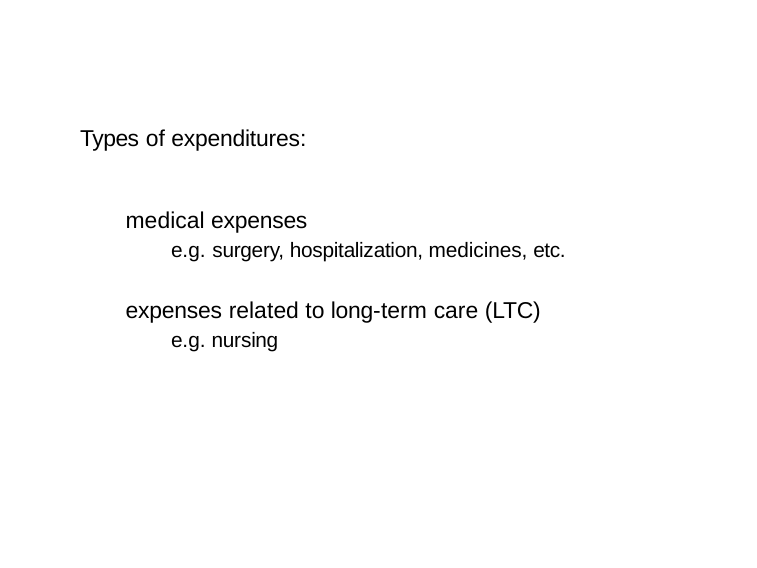

Types of expenditures:

medical expenses
e.g. surgery, hospitalization, medicines, etc.

expenses related to long-term care (LTC)
e.g. nursing
Jirˇí Valecký (VSB-TUO)
11 / 25